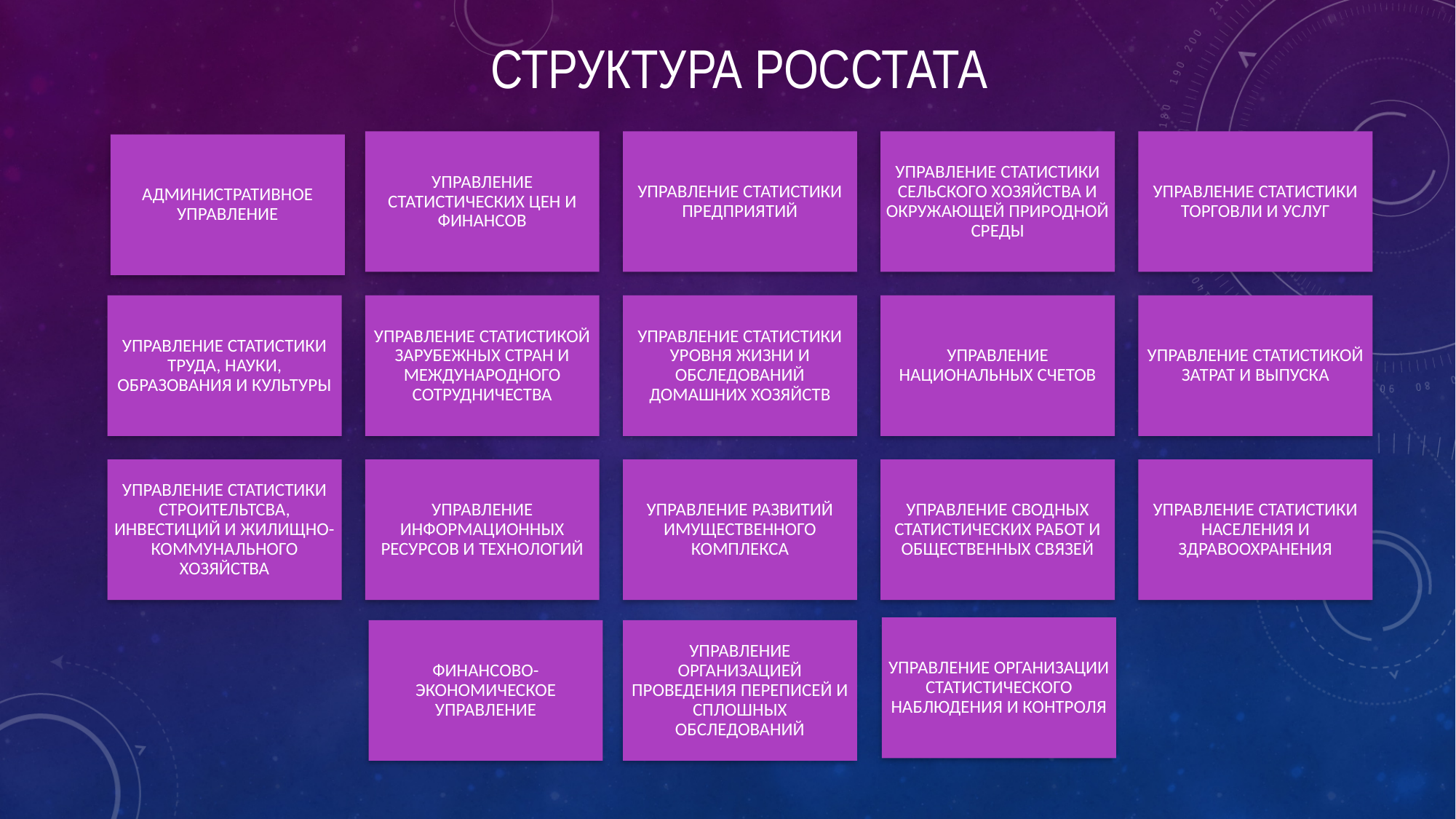

# Структура росстата
УПРАВЛЕНИЕ ОРГАНИЗАЦИИ СТАТИСТИЧЕСКОГО НАБЛЮДЕНИЯ И КОНТРОЛЯ
УПРАВЛЕНИЕ СТАТИСТИЧЕСКИХ ЦЕН И ФИНАНСОВ
УПРАВЛЕНИЕ СТАТИСТИКИ ПРЕДПРИЯТИЙ
УПРАВЛЕНИЕ СТАТИСТИКИ СЕЛЬСКОГО ХОЗЯЙСТВА И ОКРУЖАЮЩЕЙ ПРИРОДНОЙ СРЕДЫ
УПРАВЛЕНИЕ СТАТИСТИКИ ТОРГОВЛИ И УСЛУГ
УПРАВЛЕНИЕ СТАТИСТИКИ ТРУДА, НАУКИ, ОБРАЗОВАНИЯ И КУЛЬТУРЫ
УПРАВЛЕНИЕ СТАТИСТИКОЙ ЗАРУБЕЖНЫХ СТРАН И МЕЖДУНАРОДНОГО СОТРУДНИЧЕСТВА
УПРАВЛЕНИЕ СТАТИСТИКИ УРОВНЯ ЖИЗНИ И ОБСЛЕДОВАНИЙ ДОМАШНИХ ХОЗЯЙСТВ
УПРАВЛЕНИЕ НАЦИОНАЛЬНЫХ СЧЕТОВ
УПРАВЛЕНИЕ СТАТИСТИКОЙ ЗАТРАТ И ВЫПУСКА
УПРАВЛЕНИЕ СТАТИСТИКИ СТРОИТЕЛЬТСВА, ИНВЕСТИЦИЙ И ЖИЛИЩНО-КОММУНАЛЬНОГО ХОЗЯЙСТВА
УПРАВЛЕНИЕ ИНФОРМАЦИОННЫХ РЕСУРСОВ И ТЕХНОЛОГИЙ
УПРАВЛЕНИЕ РАЗВИТИЙ ИМУЩЕСТВЕННОГО КОМПЛЕКСА
УПРАВЛЕНИЕ СВОДНЫХ СТАТИСТИЧЕСКИХ РАБОТ И ОБЩЕСТВЕННЫХ СВЯЗЕЙ
УПРАВЛЕНИЕ СТАТИСТИКИ НАСЕЛЕНИЯ И ЗДРАВООХРАНЕНИЯ
ФИНАНСОВО-ЭКОНОМИЧЕСКОЕ УПРАВЛЕНИЕ
УПРАВЛЕНИЕ ОРГАНИЗАЦИЕЙ ПРОВЕДЕНИЯ ПЕРЕПИСЕЙ И СПЛОШНЫХ ОБСЛЕДОВАНИЙ
АДМИНИСТРАТИВНОЕ УПРАВЛЕНИЕ